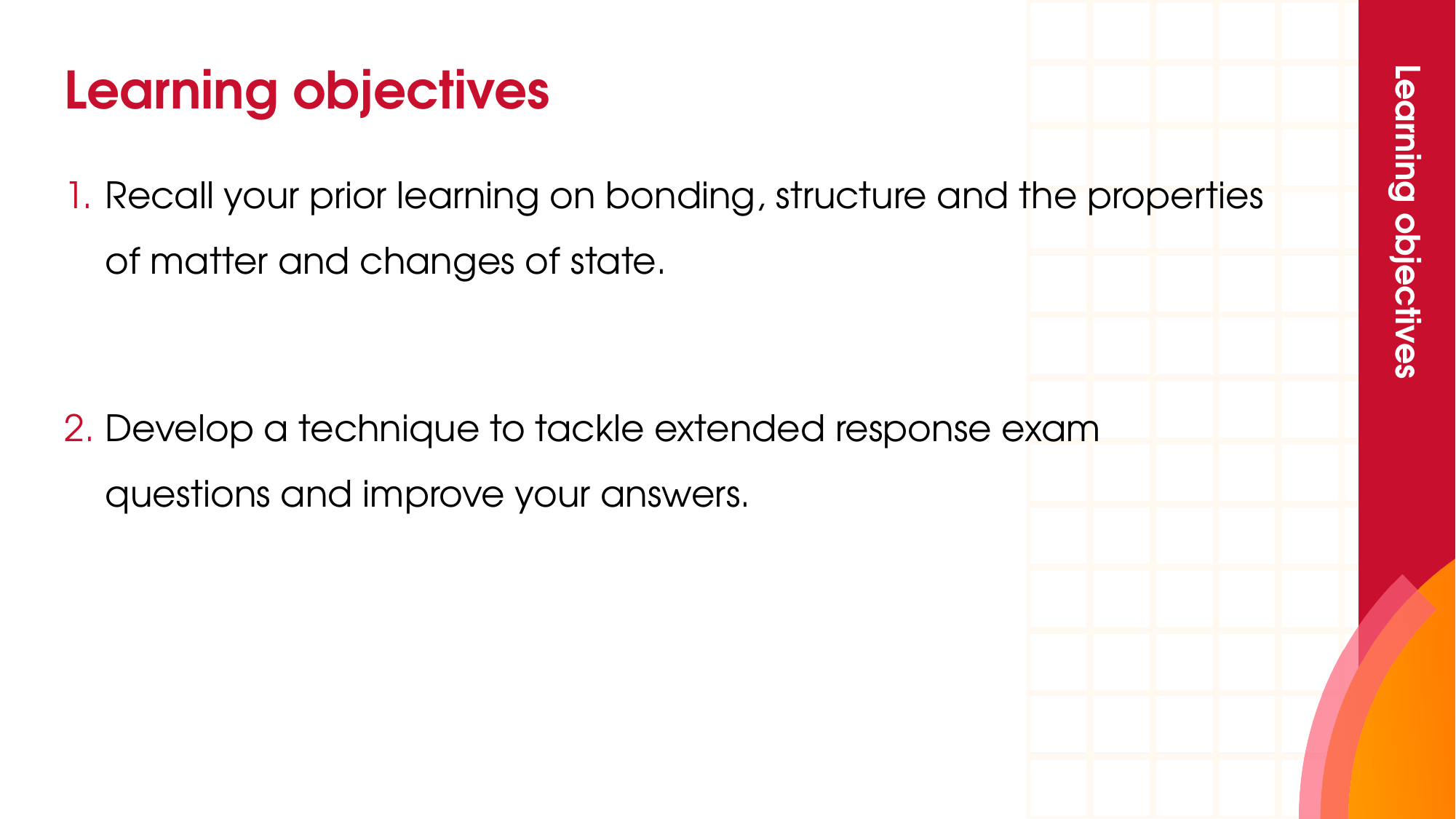

# Learning objectives
Learning objectives
Recall your prior learning on bonding, structure and the properties of matter and changes of state.

Develop a technique to tackle extended response exam questions and improve your answers.